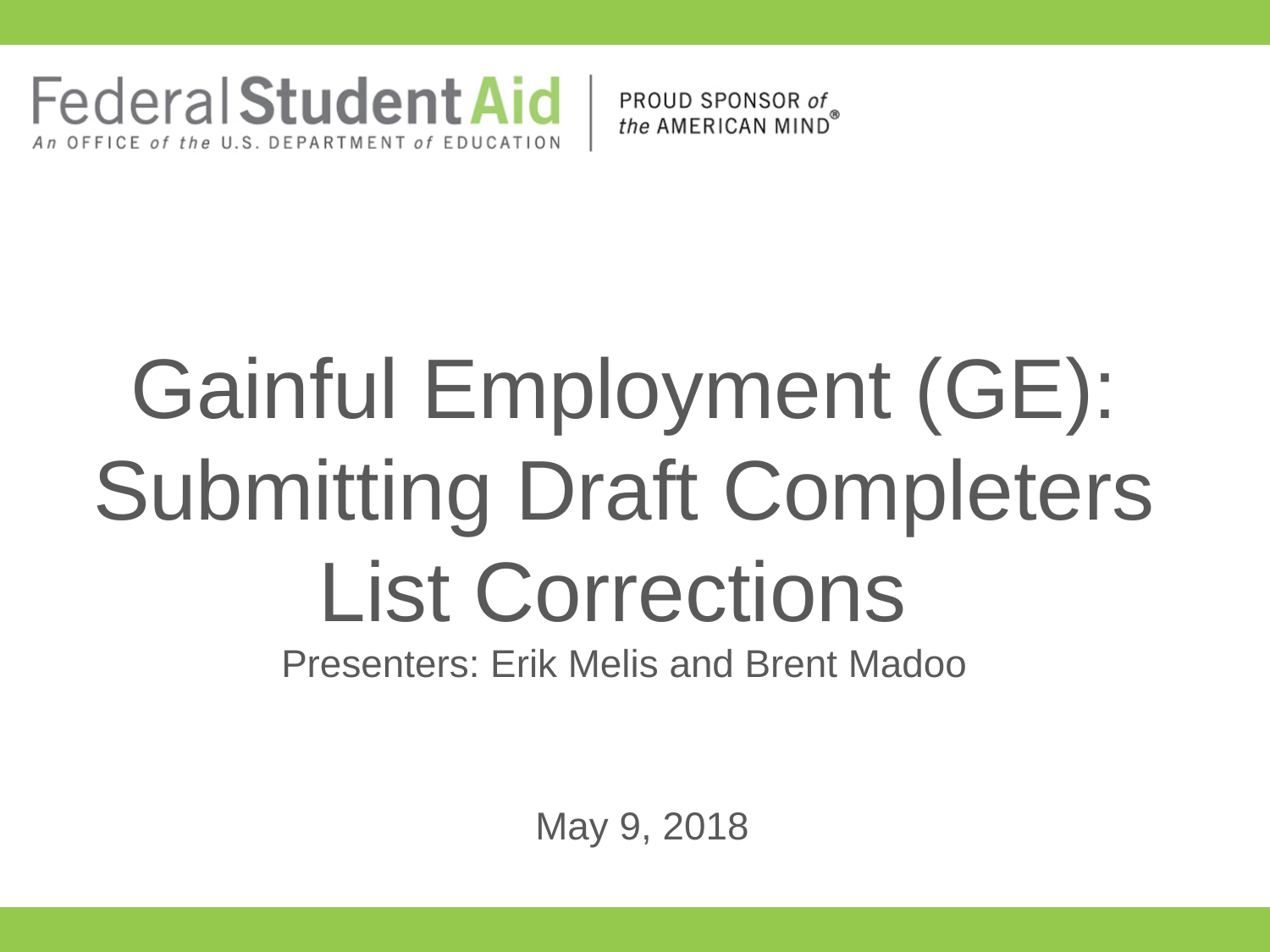

# Gainful Employment (GE): Submitting Draft Completers List Corrections  Presenters: Erik Melis and Brent Madoo
 May 9, 2018